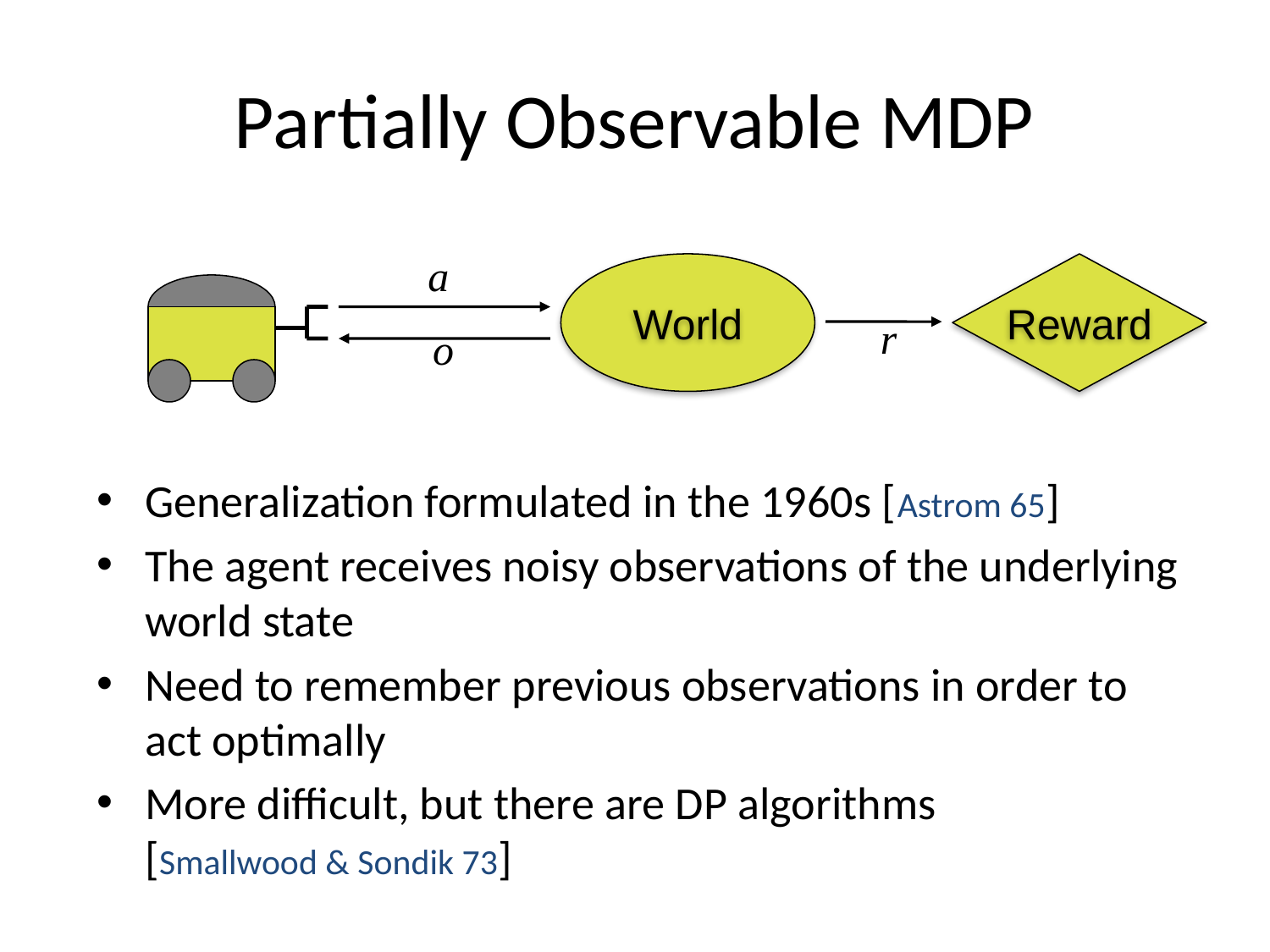

# Partially Observable MDP
a

World

Reward

r

o

Generalization formulated in the 1960s [Astrom 65]
The agent receives noisy observations of the underlying world state
Need to remember previous observations in order to act optimally
More difficult, but there are DP algorithms         [Smallwood & Sondik 73]